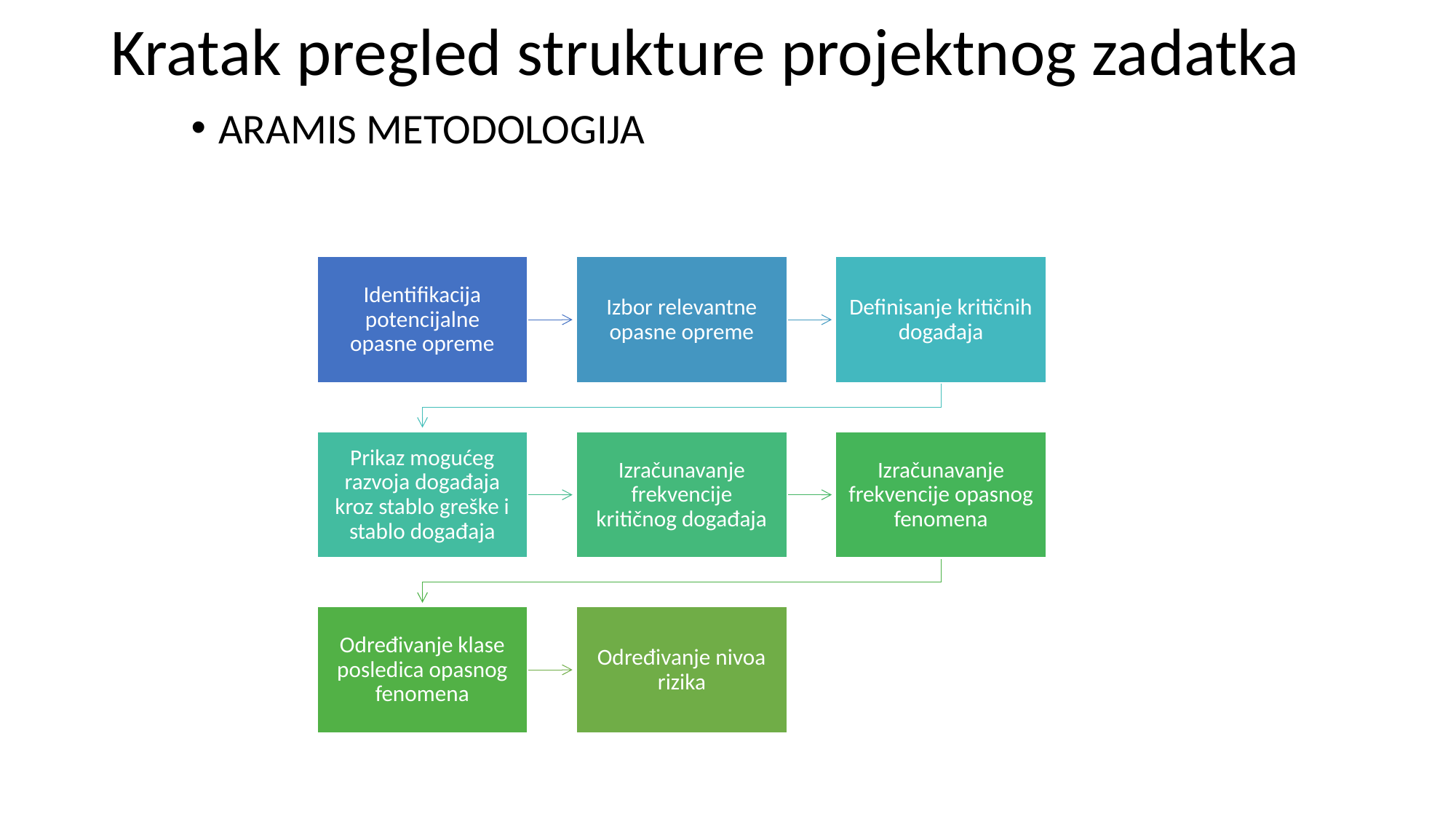

# Kratak pregled strukture projektnog zadatka
ARAMIS METODOLOGIJA

Identifikacija potencijalne opasne opreme

Izbor relevantne opasne opreme

Definisanje kritičnih događaja

Prikaz mogućeg razvoja događaja kroz stablo greške i stablo događaja

Izračunavanje frekvencije kritičnog događaja

Izračunavanje frekvencije opasnog fenomena

Određivanje klase posledica opasnog fenomena
Određivanje nivoa rizika